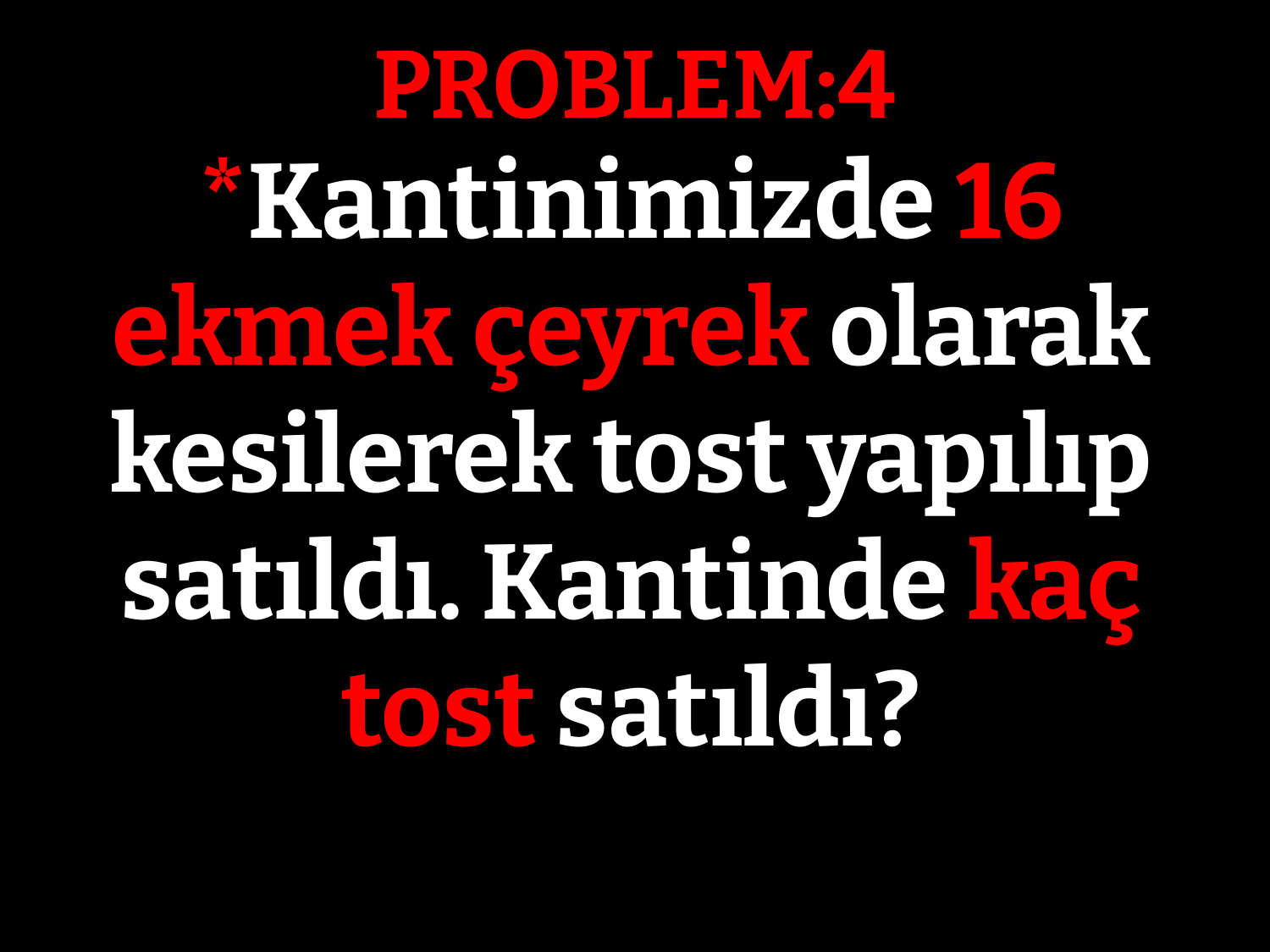

PROBLEM:4
*Kantinimizde 16 ekmek çeyrek olarak kesilerek tost yapılıp satıldı. Kantinde kaç tost satıldı?